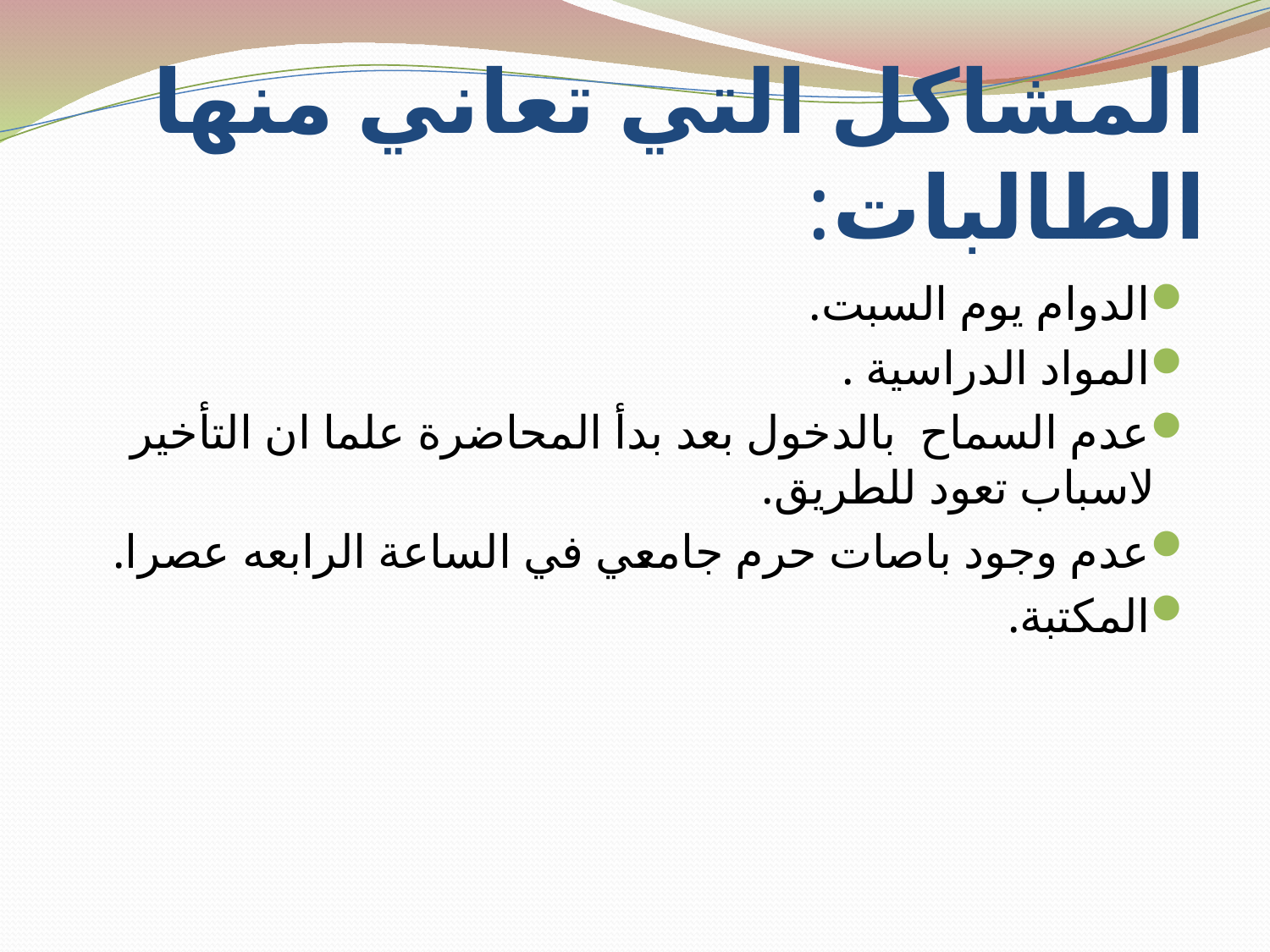

# المشاكل التي تعاني منها الطالبات:
الدوام يوم السبت.
المواد الدراسية .
عدم السماح  بالدخول بعد بدأ المحاضرة علما ان التأخير لاسباب تعود للطريق.
عدم وجود باصات حرم جامعي في الساعة الرابعه عصرا.
المكتبة.